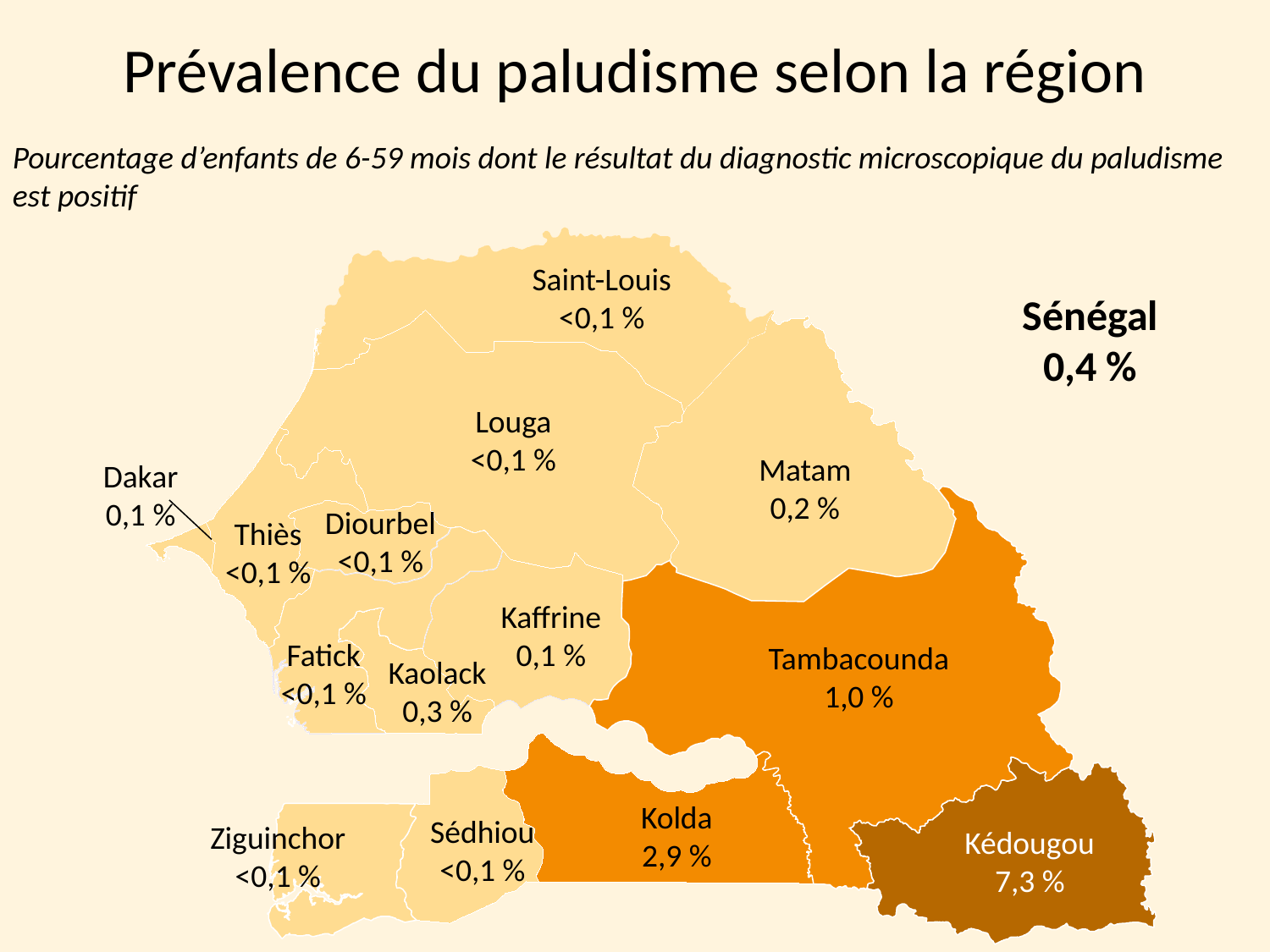

Prévalence du paludisme selon la région
Pourcentage d’enfants de 6-59 mois dont le résultat du diagnostic microscopique du paludisme est positif

Saint-Louis
<0,1 %
Sénégal
0,4 %
Louga
<0,1 %
Matam
0,2 %
Dakar
0,1 %
Diourbel
<0,1 %
Thiès
<0,1 %
Kaffrine
0,1 %
Fatick
<0,1 %
Tambacounda
1,0 %
Kaolack
0,3 %
Kolda
2,9 %
Sédhiou
<0,1 %
Ziguinchor
<0,1 %
Kédougou
7,3 %